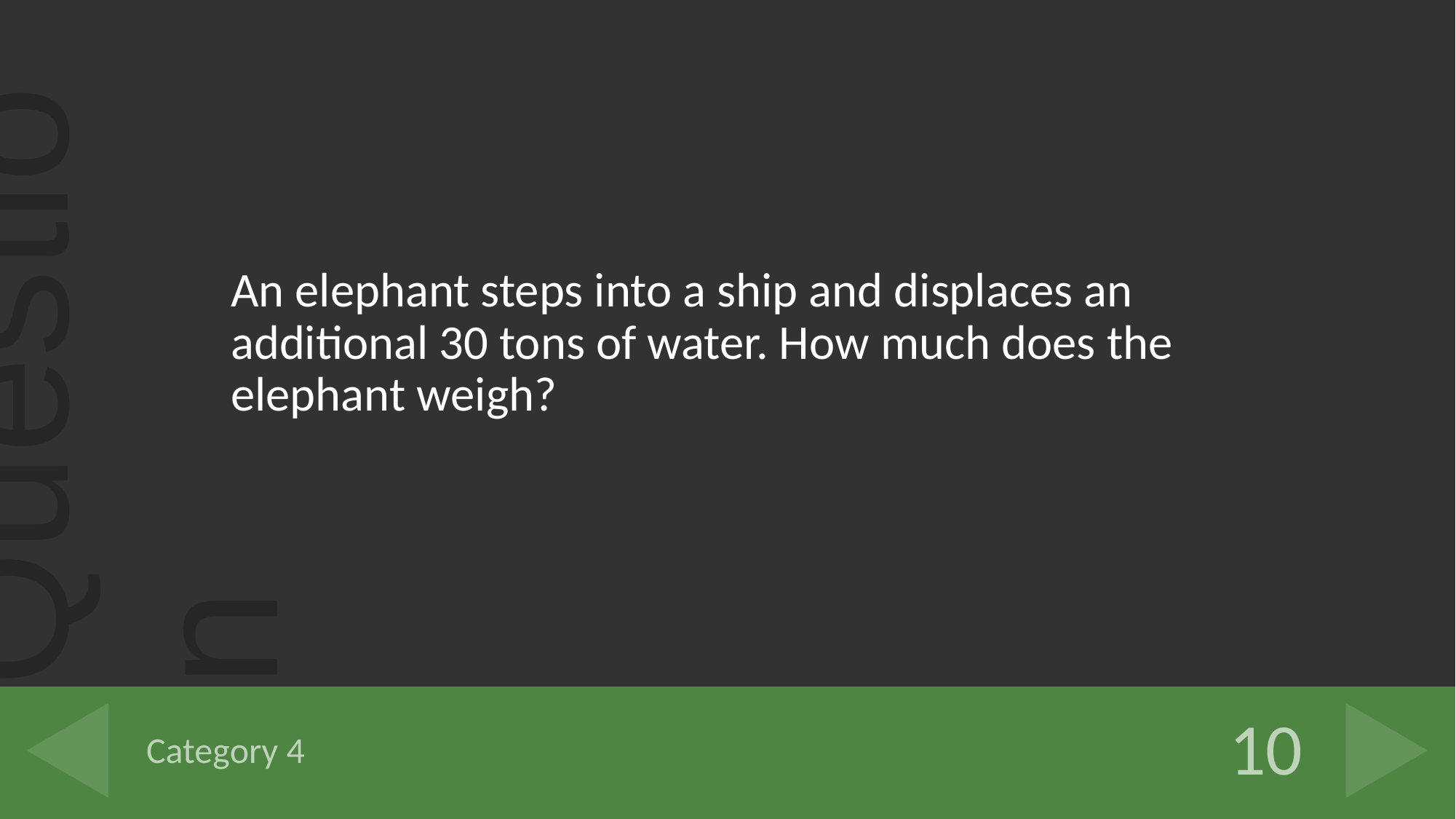

An elephant steps into a ship and displaces an additional 30 tons of water. How much does the elephant weigh?
# Category 4
10